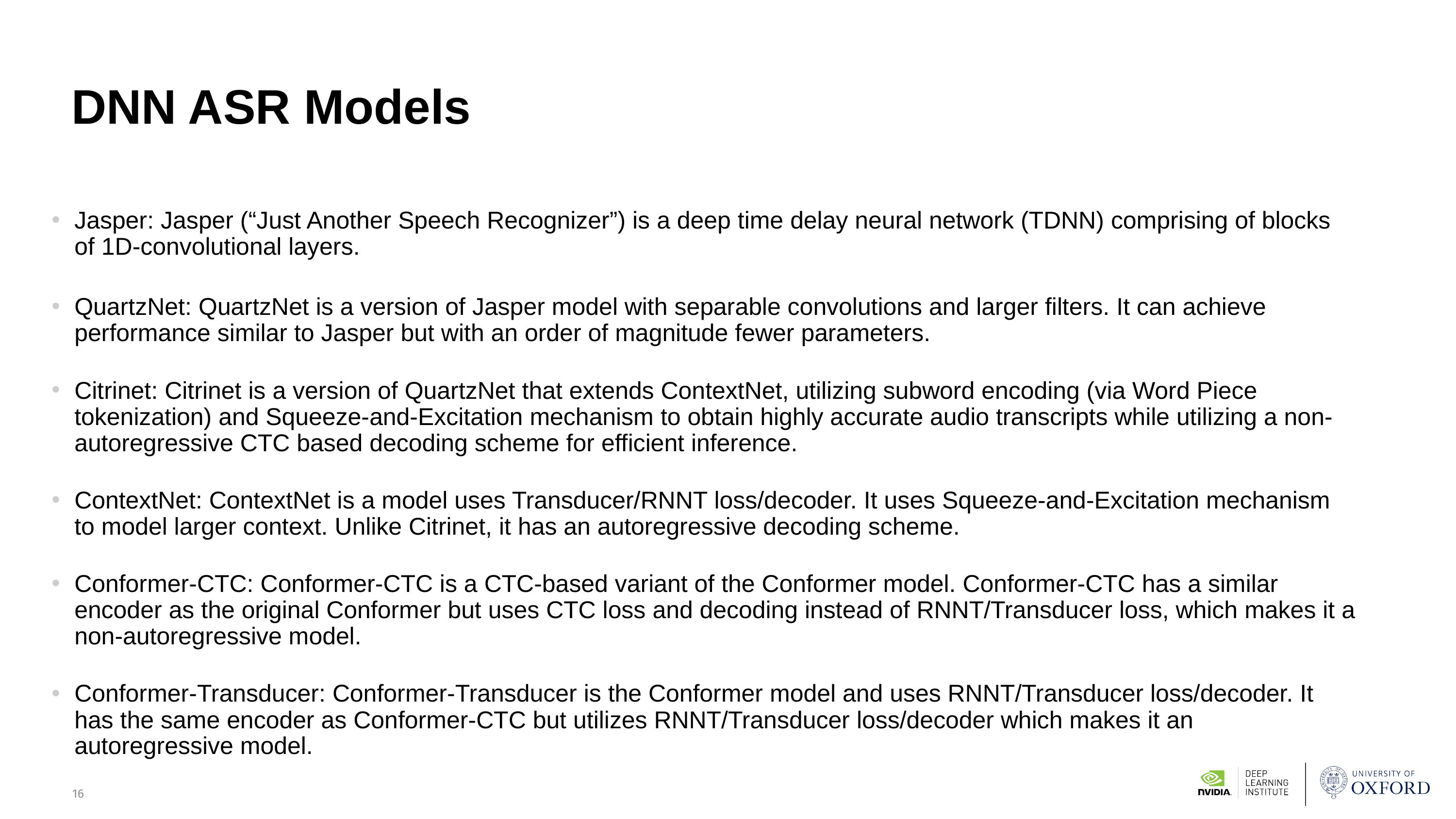

# DNN ASR Models
Jasper: Jasper (“Just Another Speech Recognizer”) is a deep time delay neural network (TDNN) comprising of blocks of 1D-convolutional layers.
QuartzNet: QuartzNet is a version of Jasper model with separable convolutions and larger filters. It can achieve performance similar to Jasper but with an order of magnitude fewer parameters.
Citrinet: Citrinet is a version of QuartzNet that extends ContextNet, utilizing subword encoding (via Word Piece tokenization) and Squeeze-and-Excitation mechanism to obtain highly accurate audio transcripts while utilizing a non-autoregressive CTC based decoding scheme for efficient inference.
ContextNet: ContextNet is a model uses Transducer/RNNT loss/decoder. It uses Squeeze-and-Excitation mechanism to model larger context. Unlike Citrinet, it has an autoregressive decoding scheme.
Conformer-CTC: Conformer-CTC is a CTC-based variant of the Conformer model. Conformer-CTC has a similar encoder as the original Conformer but uses CTC loss and decoding instead of RNNT/Transducer loss, which makes it a non-autoregressive model.
Conformer-Transducer: Conformer-Transducer is the Conformer model and uses RNNT/Transducer loss/decoder. It has the same encoder as Conformer-CTC but utilizes RNNT/Transducer loss/decoder which makes it an autoregressive model.